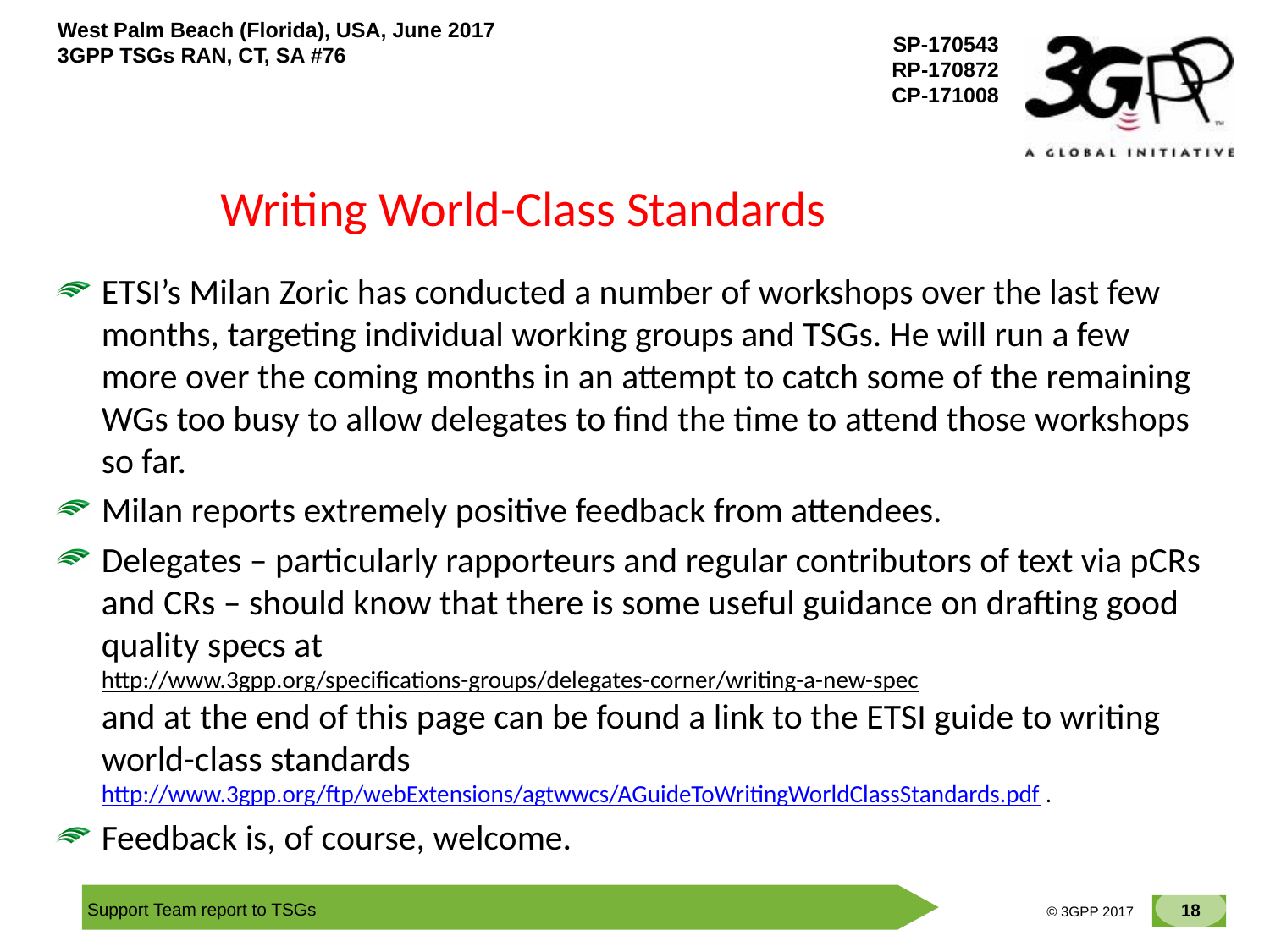

Writing World-Class Standards
ETSI’s Milan Zoric has conducted a number of workshops over the last few months, targeting individual working groups and TSGs. He will run a few more over the coming months in an attempt to catch some of the remaining WGs too busy to allow delegates to find the time to attend those workshops so far.
Milan reports extremely positive feedback from attendees.
Delegates – particularly rapporteurs and regular contributors of text via pCRs and CRs – should know that there is some useful guidance on drafting good quality specs at
http://www.3gpp.org/specifications-groups/delegates-corner/writing-a-new-spec
and at the end of this page can be found a link to the ETSI guide to writing world-class standards
http://www.3gpp.org/ftp/webExtensions/agtwwcs/AGuideToWritingWorldClassStandards.pdf .
Feedback is, of course, welcome.